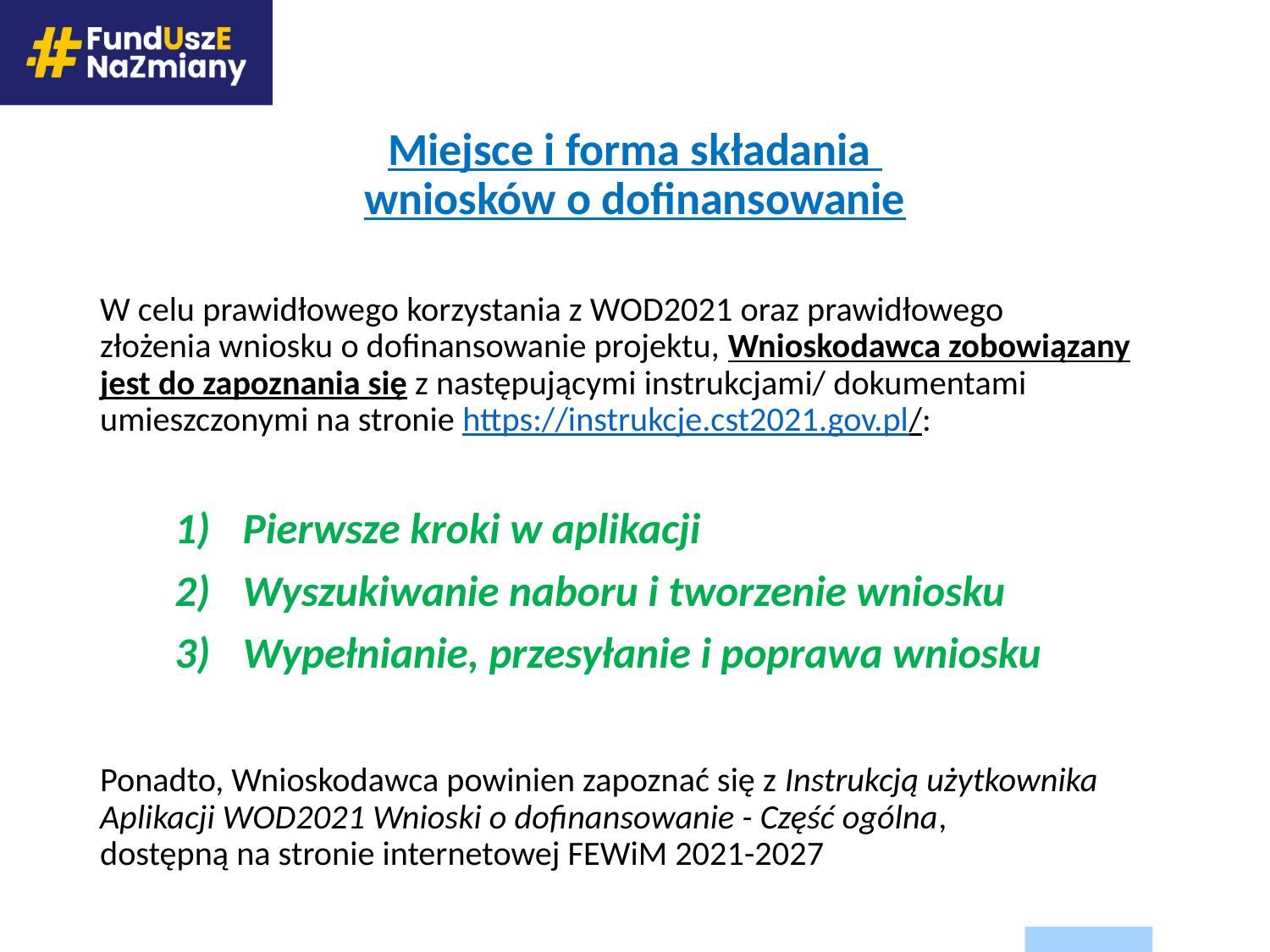

# Miejsce i forma składania wniosków o dofinansowanie
W celu prawidłowego korzystania z WOD2021 oraz prawidłowego
złożenia wniosku o dofinansowanie projektu, Wnioskodawca zobowiązany jest do zapoznania się z następującymi instrukcjami/ dokumentami umieszczonymi na stronie https://instrukcje.cst2021.gov.pl/:

Pierwsze kroki w aplikacji
Wyszukiwanie naboru i tworzenie wniosku
Wypełnianie, przesyłanie i poprawa wniosku

Ponadto, Wnioskodawca powinien zapoznać się z Instrukcją użytkownika Aplikacji WOD2021 Wnioski o dofinansowanie - Część ogólna,
dostępną na stronie internetowej FEWiM 2021-2027